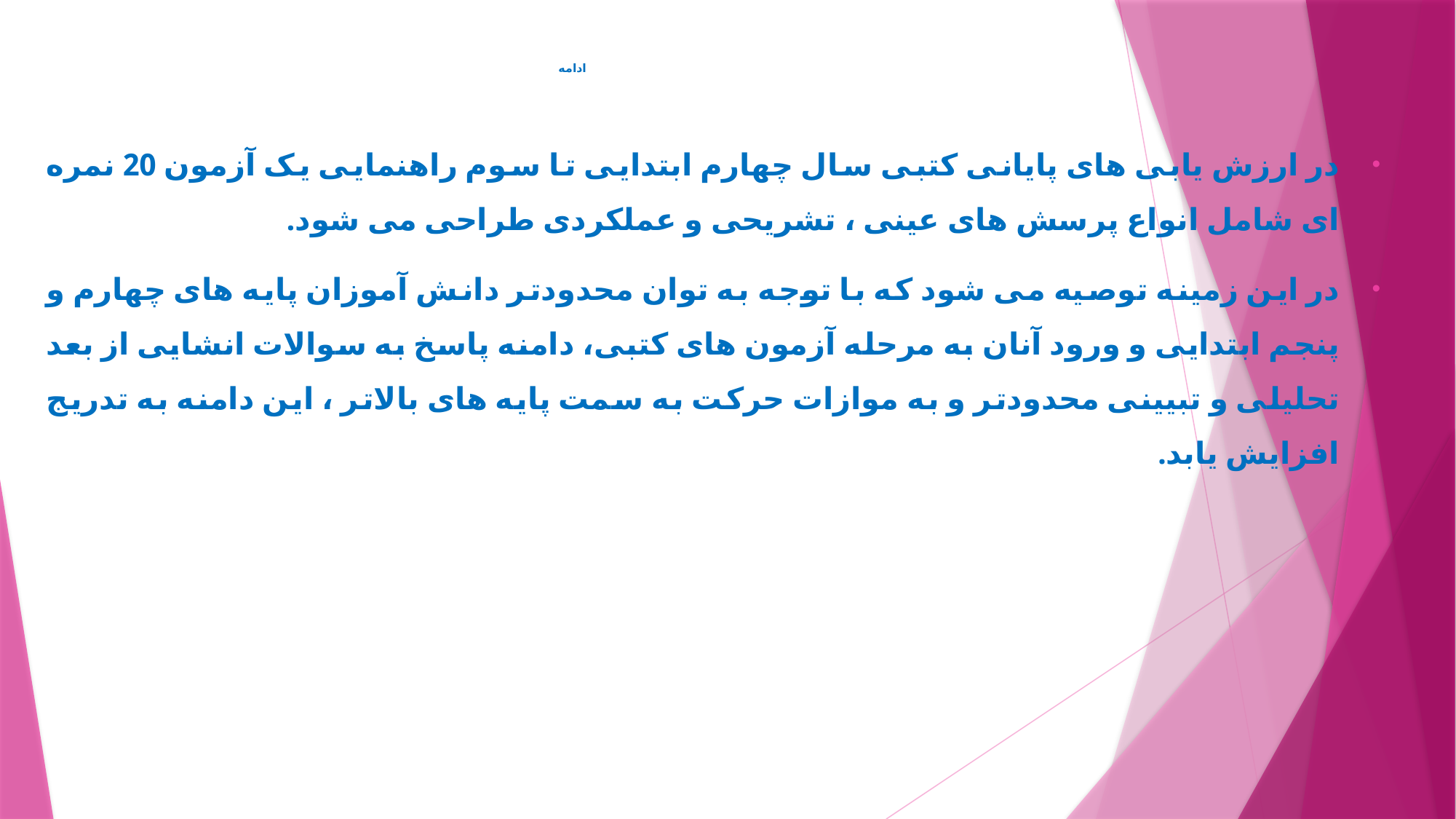

# ادامه
در ارزش یابی های پایانی کتبی سال چهارم ابتدایی تا سوم راهنمایی یک آزمون 20 نمره ای شامل انواع پرسش های عینی ، تشریحی و عملکردی طراحی می شود.
در این زمینه توصیه می شود که با توجه به توان محدودتر دانش آموزان پایه های چهارم و پنجم ابتدایی و ورود آنان به مرحله آزمون های کتبی، دامنه پاسخ به سوالات انشایی از بعد تحلیلی و تبیینی محدودتر و به موازات حرکت به سمت پایه های بالاتر ، این دامنه به تدریج افزایش یابد.